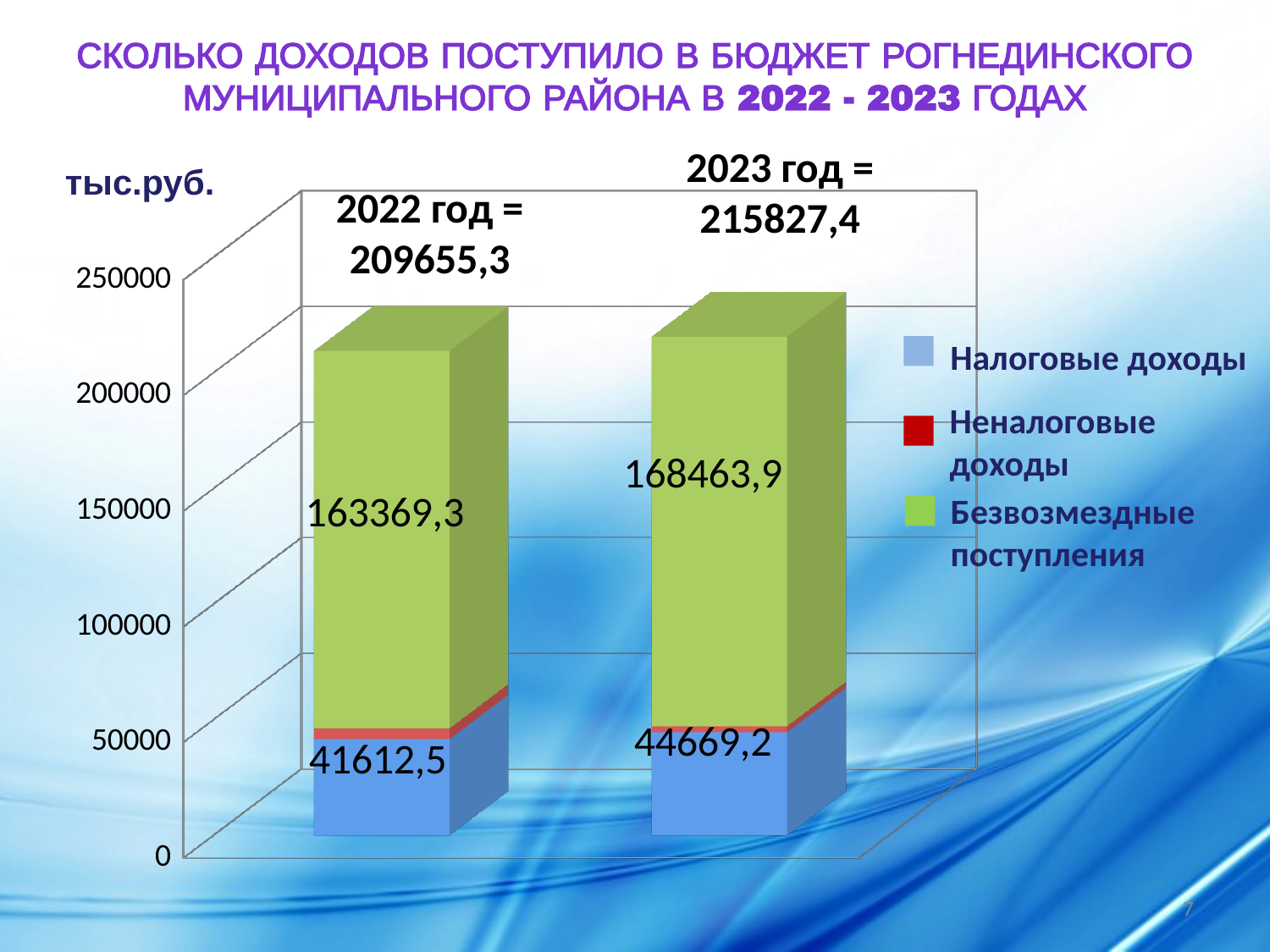

Сколько доходов поступило в бюджет Рогнединского муниципального района в 2022 - 2023 годах
тыс.руб.
2023 год = 215827,4

[unsupported chart]

2022 год = 209655,3
Налоговые доходы

Неналоговые доходы

Безвозмездные поступления

7